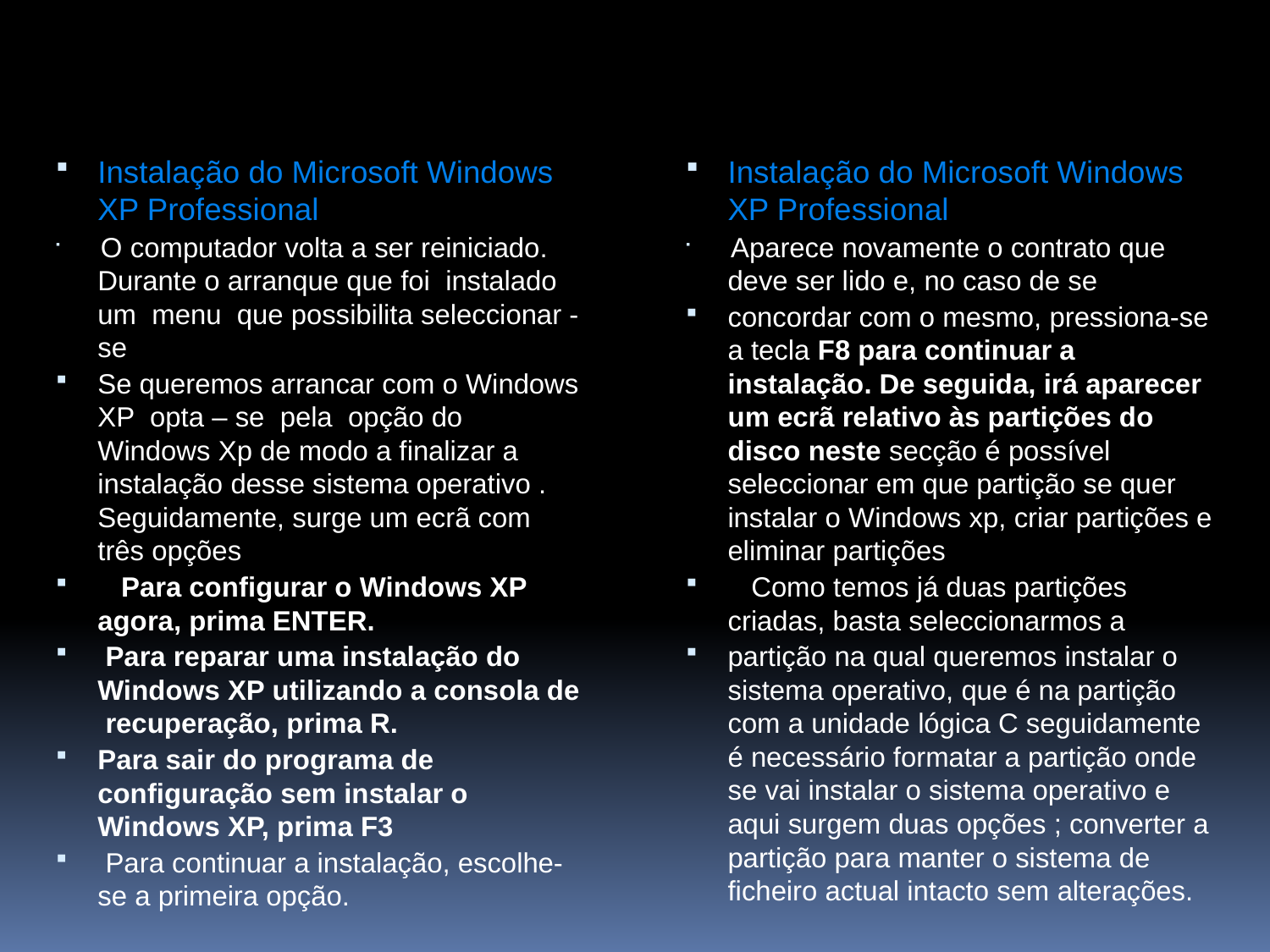

Instalação do Microsoft Windows XP Professional
 O computador volta a ser reiniciado. Durante o arranque que foi  instalado um  menu  que possibilita seleccionar - se
Se queremos arrancar com o Windows XP  opta – se  pela  opção do  Windows Xp de modo a finalizar a instalação desse sistema operativo . Seguidamente, surge um ecrã com três opções
   Para configurar o Windows XP agora, prima ENTER.
 Para reparar uma instalação do Windows XP utilizando a consola de  recuperação, prima R.
Para sair do programa de configuração sem instalar o Windows XP, prima F3
 Para continuar a instalação, escolhe-se a primeira opção.
Instalação do Microsoft Windows XP Professional
 Aparece novamente o contrato que deve ser lido e, no caso de se
concordar com o mesmo, pressiona-se a tecla F8 para continuar a instalação. De seguida, irá aparecer um ecrã relativo às partições do disco neste secção é possível seleccionar em que partição se quer instalar o Windows xp, criar partições e eliminar partições
   Como temos já duas partições criadas, basta seleccionarmos a
partição na qual queremos instalar o sistema operativo, que é na partição com a unidade lógica C seguidamente é necessário formatar a partição onde se vai instalar o sistema operativo e aqui surgem duas opções ; converter a partição para manter o sistema de ficheiro actual intacto sem alterações.